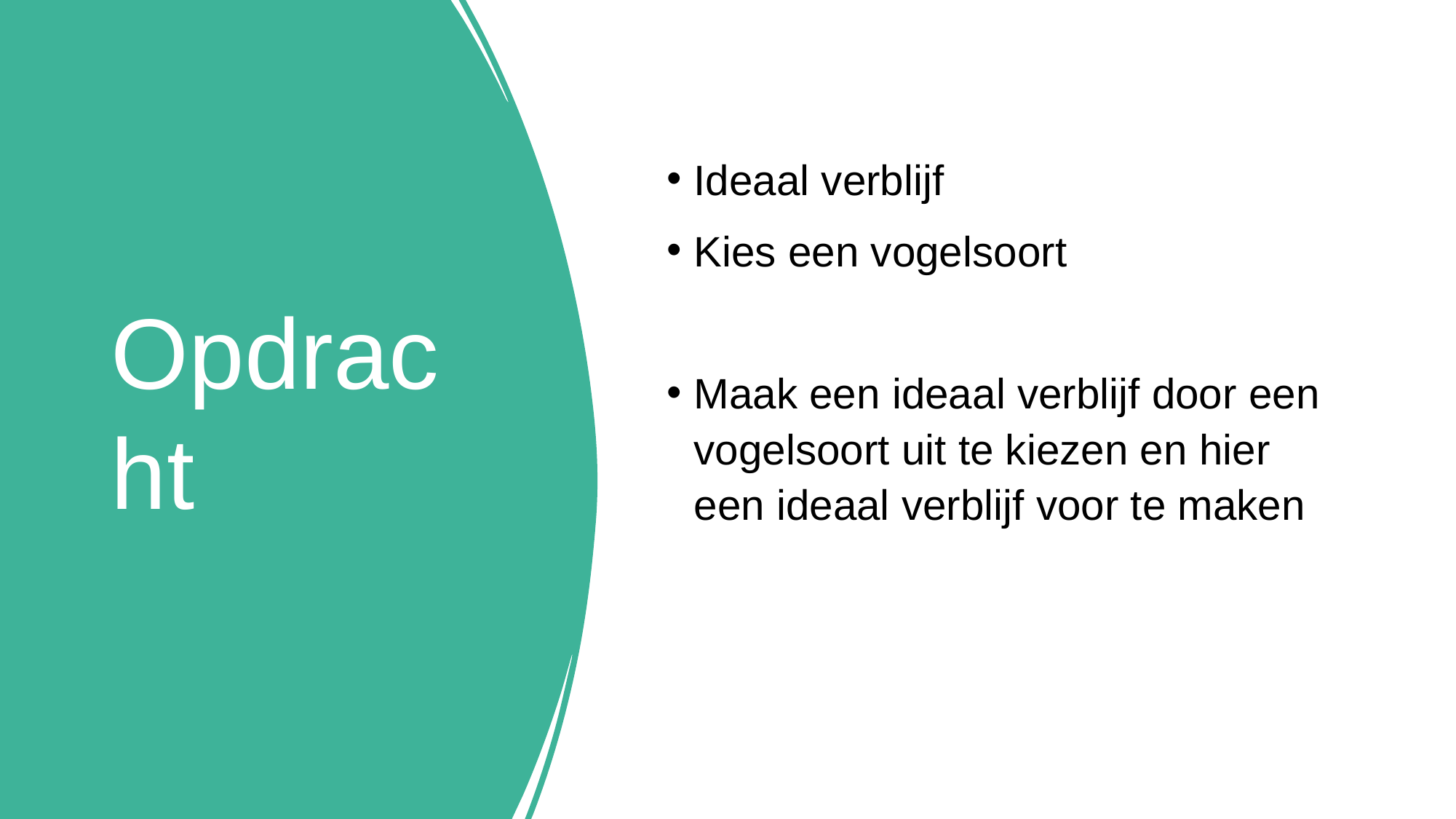

# Opdracht
Ideaal verblijf
Kies een vogelsoort

Maak een ideaal verblijf door een vogelsoort uit te kiezen en hier een ideaal verblijf voor te maken